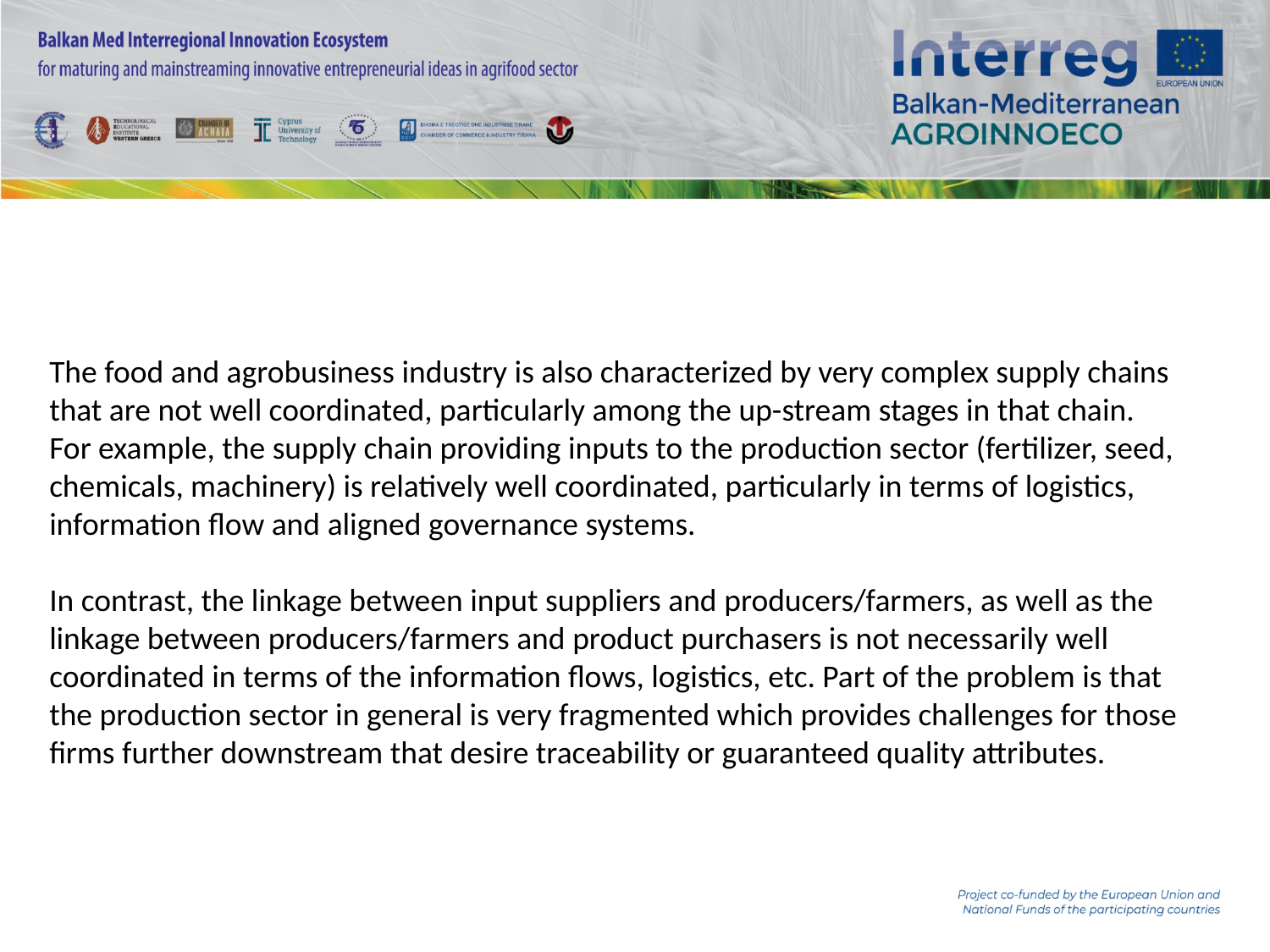

The food and agrobusiness industry is also characterized by very complex supply chains that are not well coordinated, particularly among the up-stream stages in that chain. For example, the supply chain providing inputs to the production sector (fertilizer, seed, chemicals, machinery) is relatively well coordinated, particularly in terms of logistics, information flow and aligned governance systems.

In contrast, the linkage between input suppliers and producers/farmers, as well as the linkage between producers/farmers and product purchasers is not necessarily well coordinated in terms of the information flows, logistics, etc. Part of the problem is that the production sector in general is very fragmented which provides challenges for those firms further downstream that desire traceability or guaranteed quality attributes.